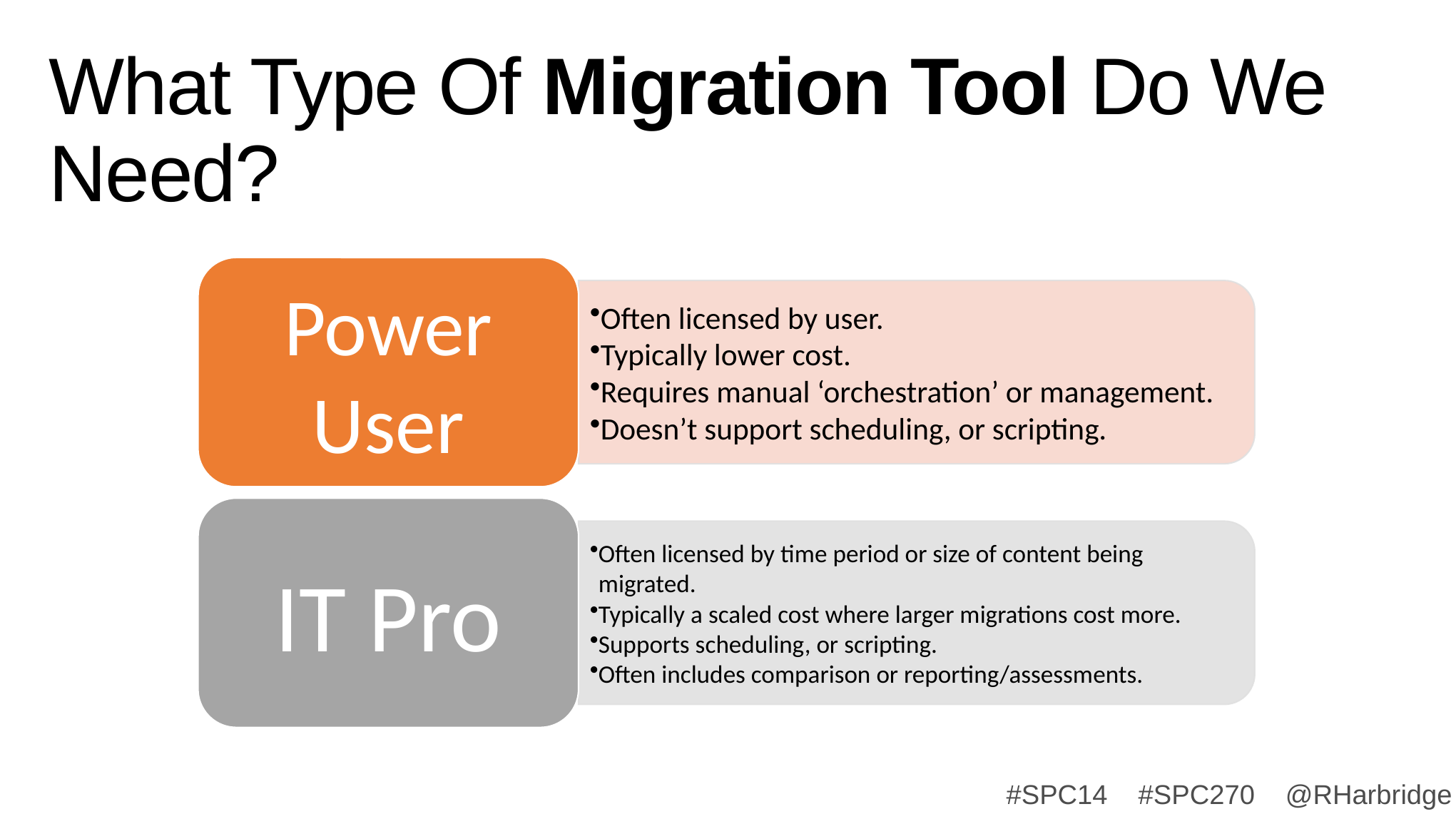

# What Type Of Migration Tool Do We Need?

Power User
Often licensed by user.
IT Pro
Often licensed by time period or size of content being migrated.
Typically lower cost.
Requires manual ‘orchestration’ or management.
Doesn’t support scheduling, or scripting.
Typically a scaled cost where larger migrations cost more.
Supports scheduling, or scripting.
Often includes comparison or reporting/assessments.